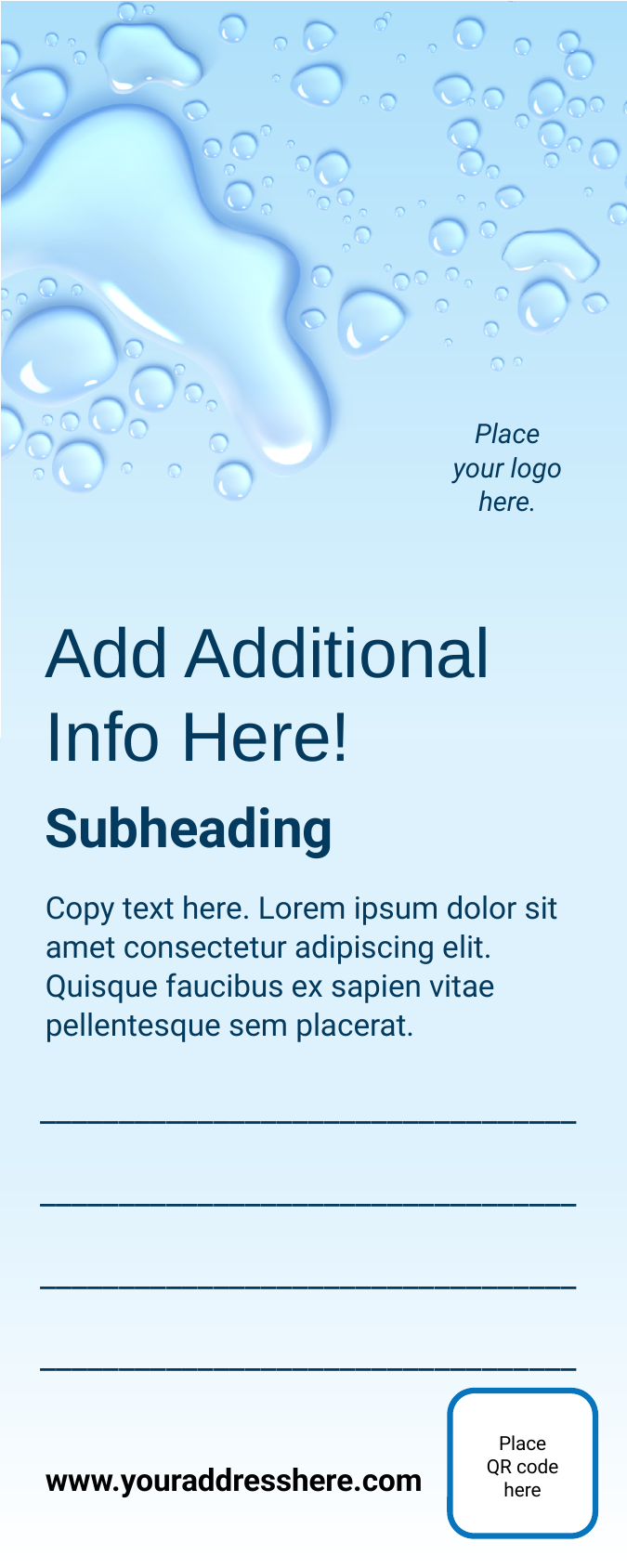

Place your logo here.
Add Additional
Info Here!
Subheading
Copy text here. Lorem ipsum dolor sit amet consectetur adipiscing elit. Quisque faucibus ex sapien vitae pellentesque sem placerat.
__________________________________
__________________________________
__________________________________
__________________________________

Place
QR code here
www.youraddresshere.com